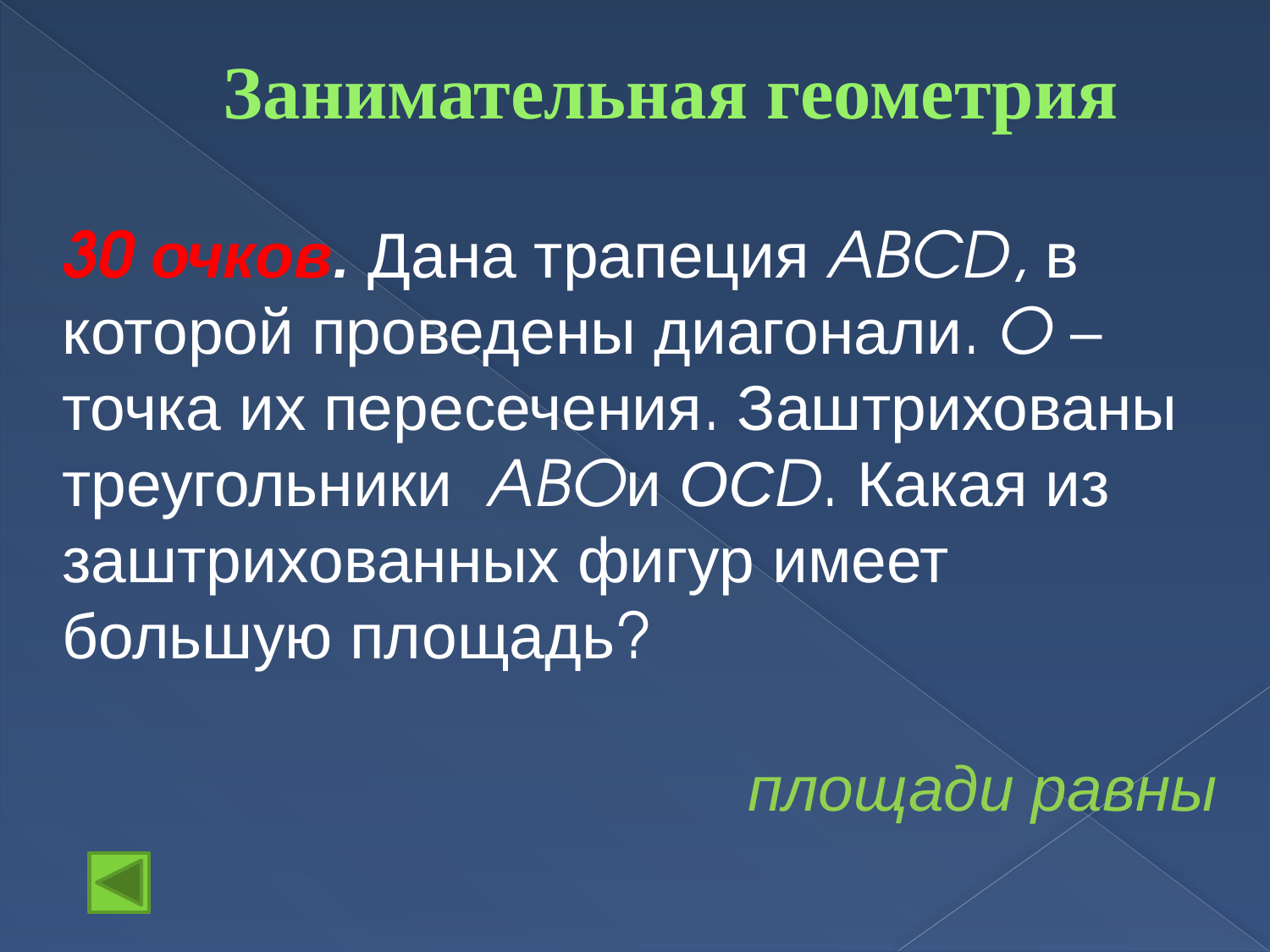

# Занимательная геометрия
30 очков. Дана трапеция ABCD, в которой проведены диагонали. O – точка их пересечения. Заштрихованы треугольники  ABOи ОСD. Какая из заштрихованных фигур имеет большую площадь?

площади равны